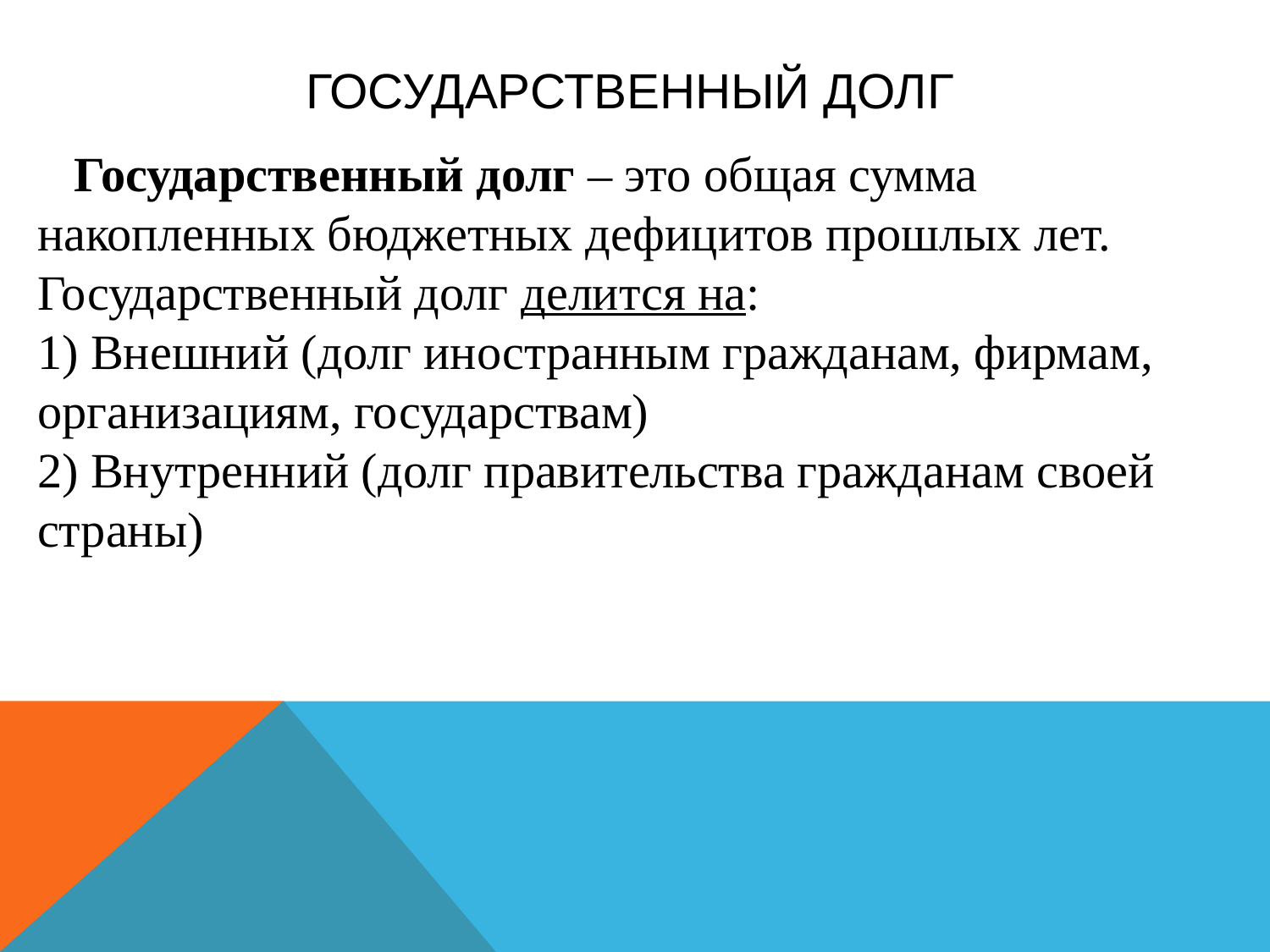

# Государственный долг
   Государственный долг – это общая сумма накопленных бюджетных дефицитов прошлых лет.
Государственный долг делится на:
1) Внешний (долг иностранным гражданам, фирмам, организациям, государствам)
2) Внутренний (долг правительства гражданам своей страны)